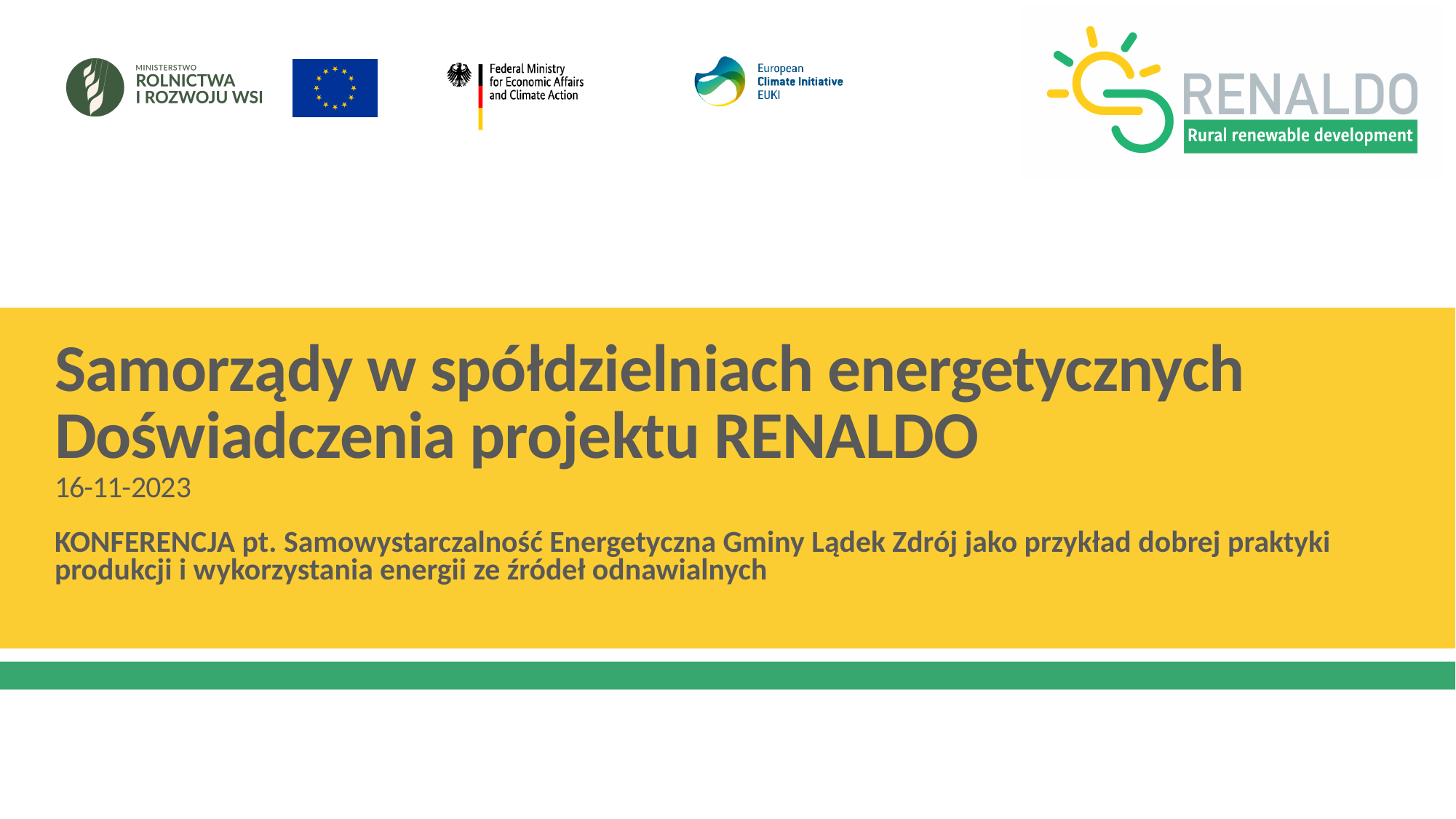

# Samorządy w spółdzielniach energetycznych Doświadczenia projektu RENALDO 16-11-2023

KONFERENCJA pt. Samowystarczalność Energetyczna Gminy Lądek Zdrój jako przykład dobrej praktyki produkcji i wykorzystania energii ze źródeł odnawialnych